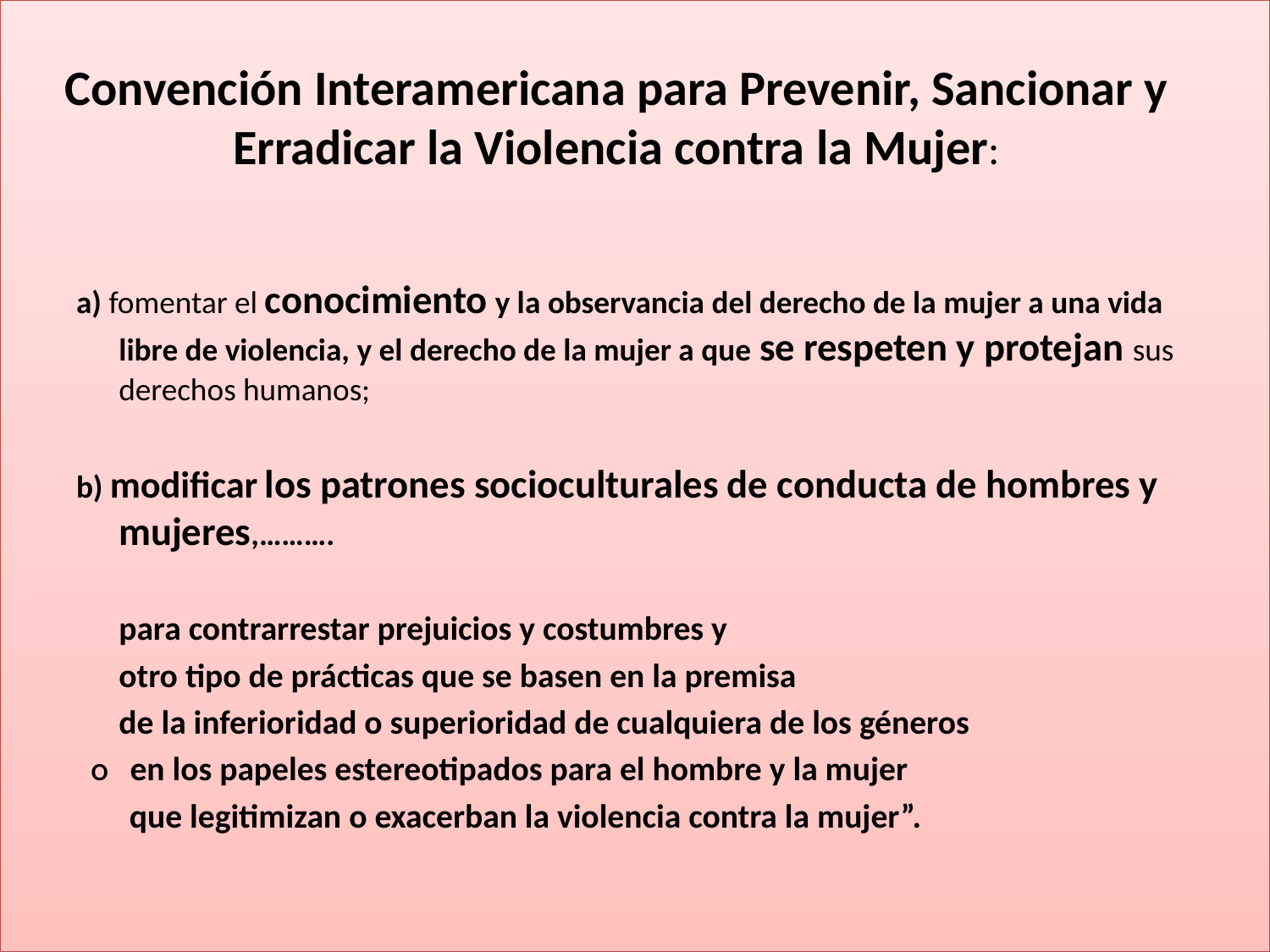

# Convención Interamericana para Prevenir, Sancionar y Erradicar la Violencia contra la Mujer:

a) fomentar el conocimiento y la observancia del derecho de la mujer a una vida libre de violencia, y el derecho de la mujer a que se respeten y protejan sus derechos humanos;

b) modificar los patrones socioculturales de conducta de hombres y mujeres,……….

	para contrarrestar prejuicios y costumbres y
	otro tipo de prácticas que se basen en la premisa
	de la inferioridad o superioridad de cualquiera de los géneros
  O   en los papeles estereotipados para el hombre y la mujer
       que legitimizan o exacerban la violencia contra la mujer”.